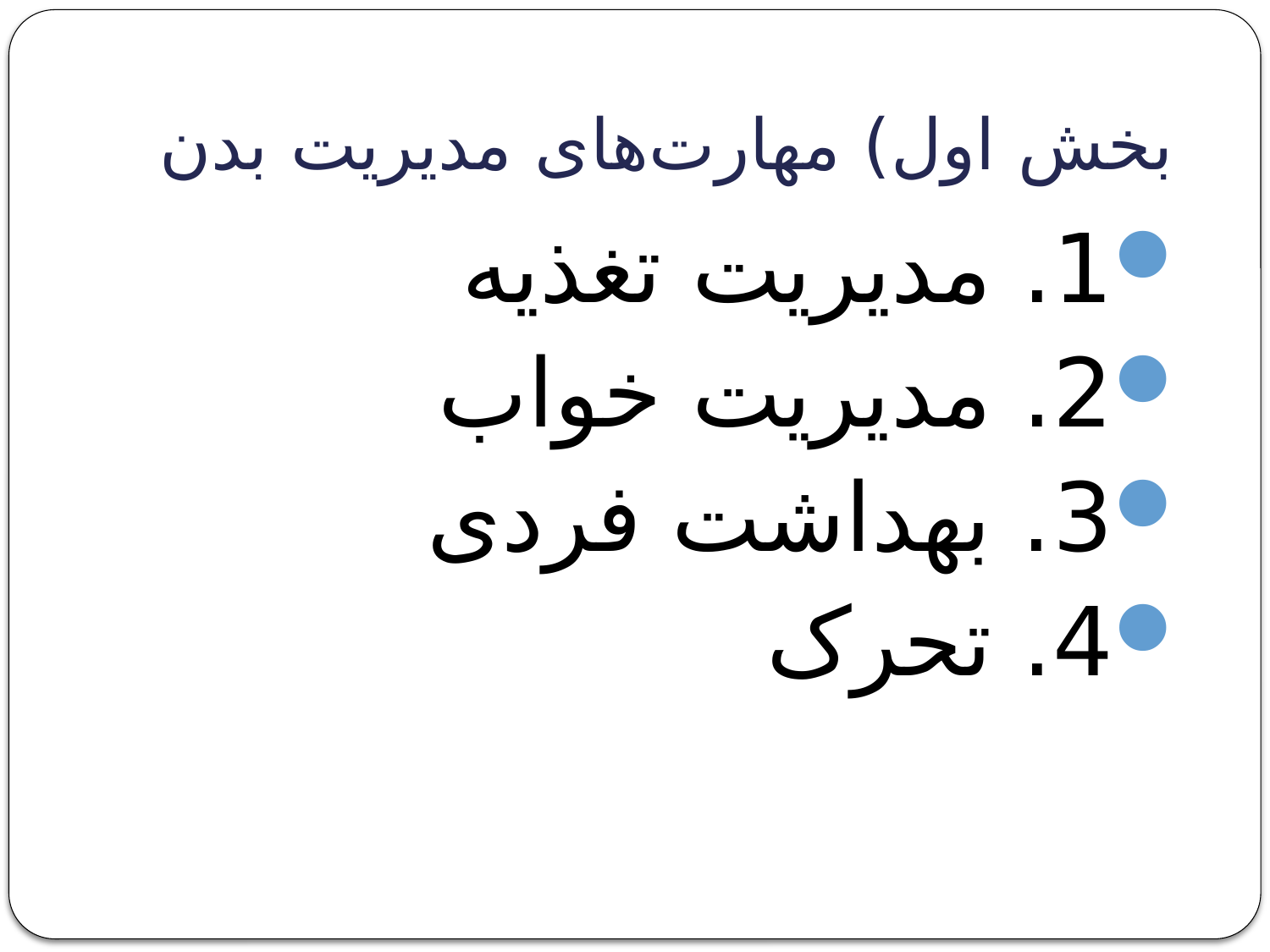

# بخش اول) مهارت‌های مدیریت بدن
1. مدیریت تغذیه
2. مدیریت خواب
3. بهداشت فردی
4. تحرک